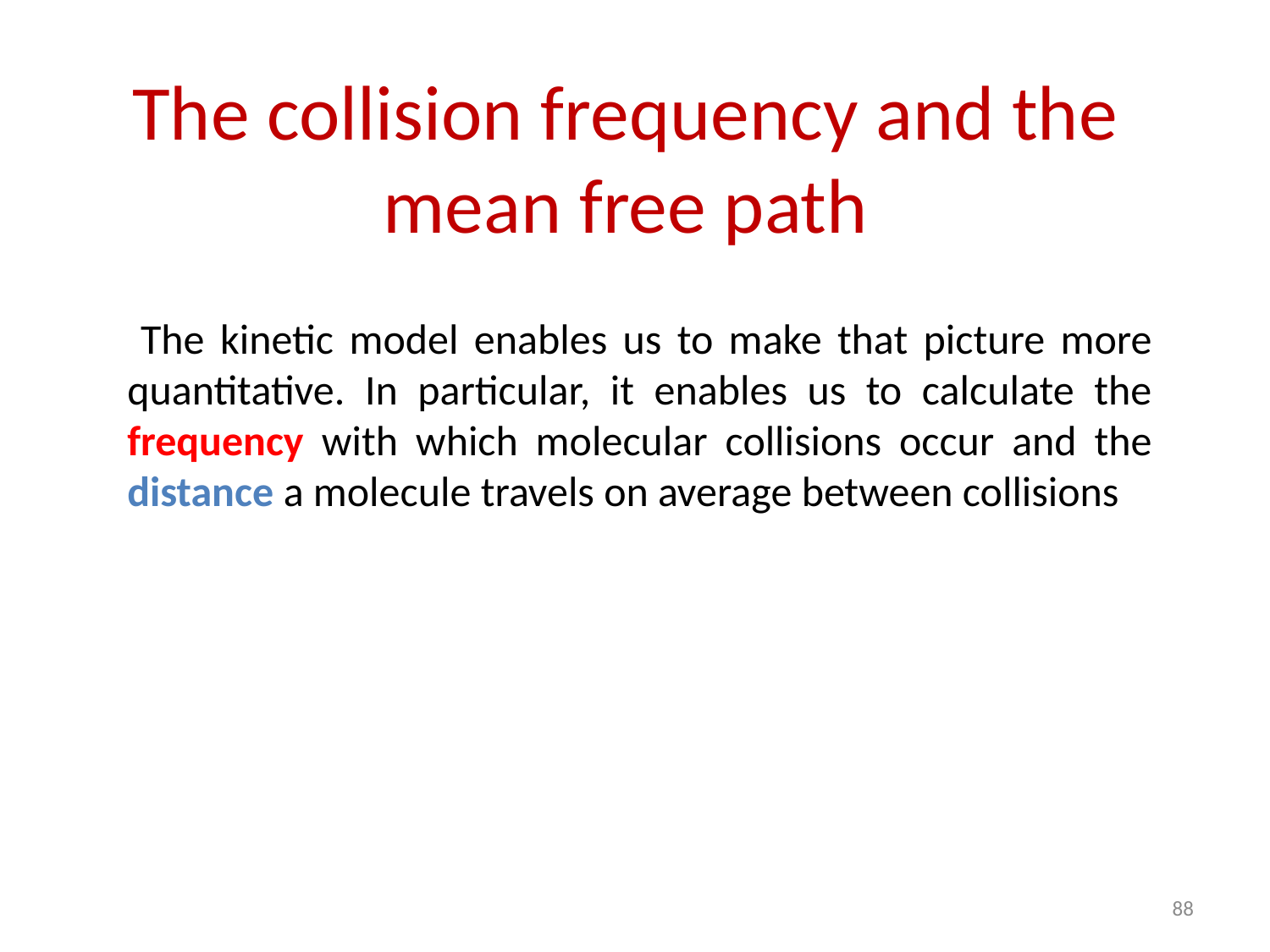

The collision frequency and the mean free path
 The kinetic model enables us to make that picture more quantitative. In particular, it enables us to calculate the frequency with which molecular collisions occur and the distance a molecule travels on average between collisions
88